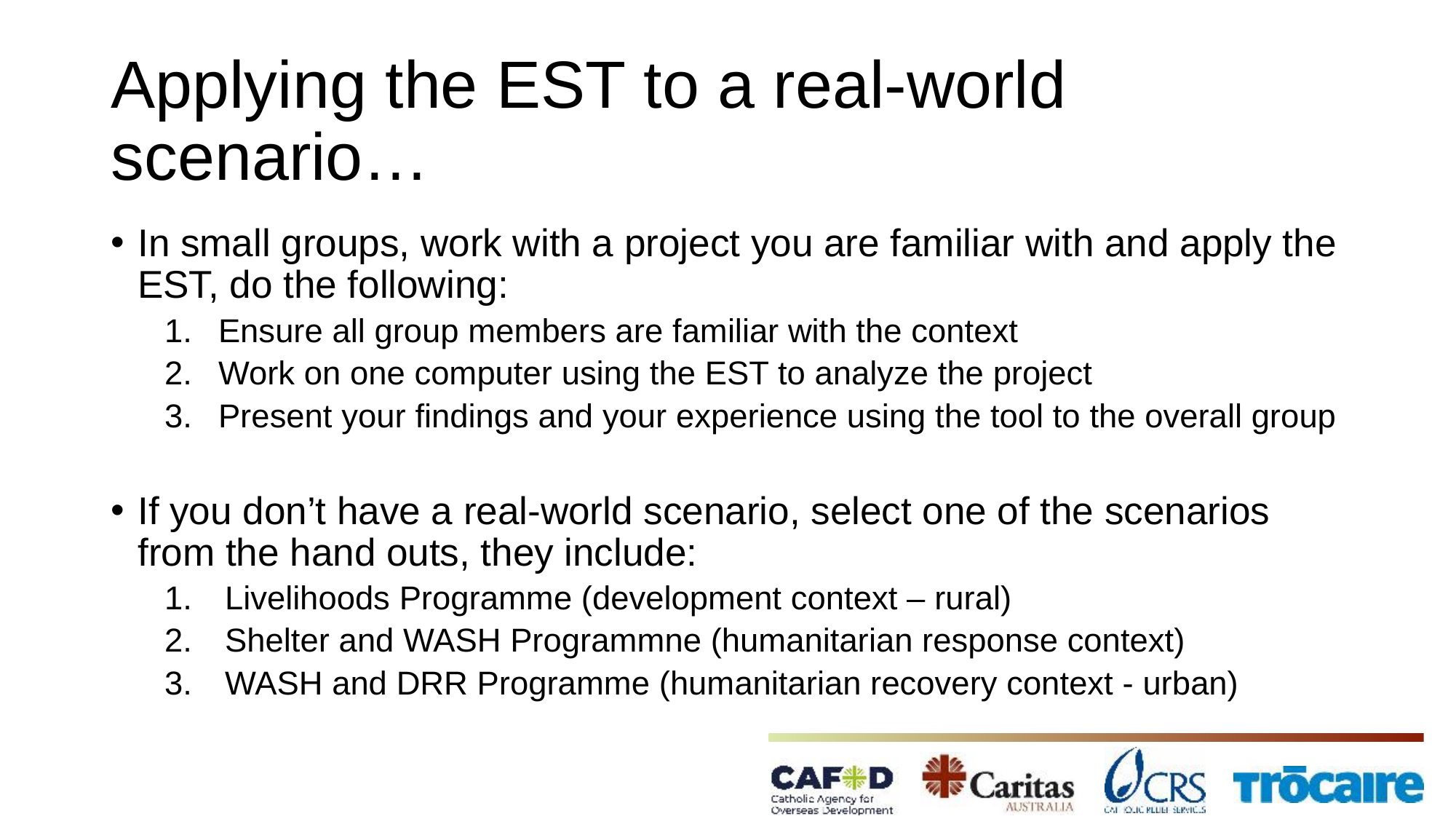

# Applying the EST to a real-world scenario…
In small groups, work with a project you are familiar with and apply the EST, do the following:
Ensure all group members are familiar with the context
Work on one computer using the EST to analyze the project
Present your findings and your experience using the tool to the overall group

If you don’t have a real-world scenario, select one of the scenarios from the hand outs, they include:
Livelihoods Programme (development context – rural)
Shelter and WASH Programmne (humanitarian response context)
WASH and DRR Programme (humanitarian recovery context - urban)